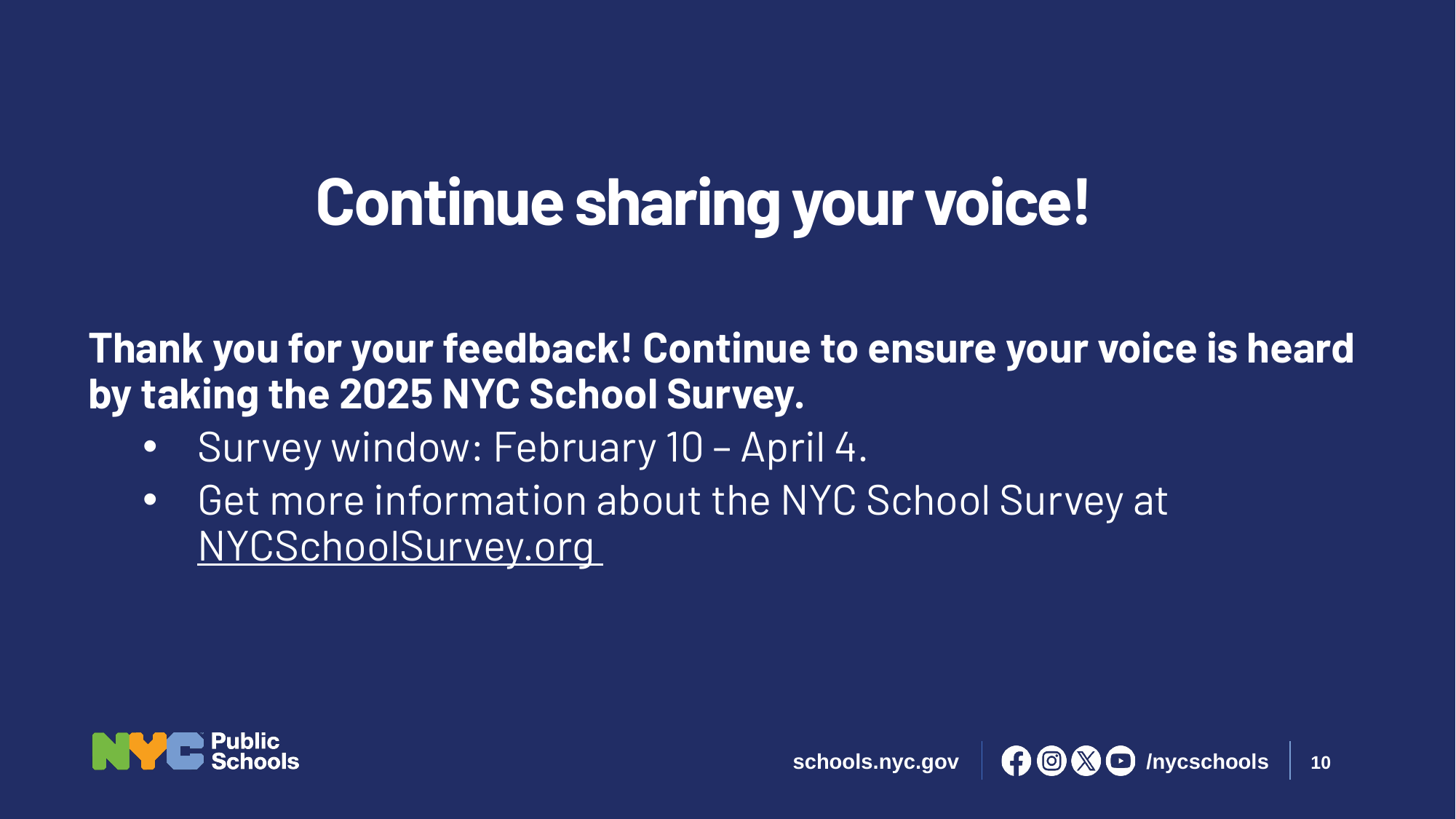

# Continue sharing your voice!​
Thank you for your feedback! Continue to ensure your voice is heard by taking the 2025 NYC School Survey.​
Survey window: February 10 – April 4.​
Get more information about the NYC School Survey at NYCSchoolSurvey.org